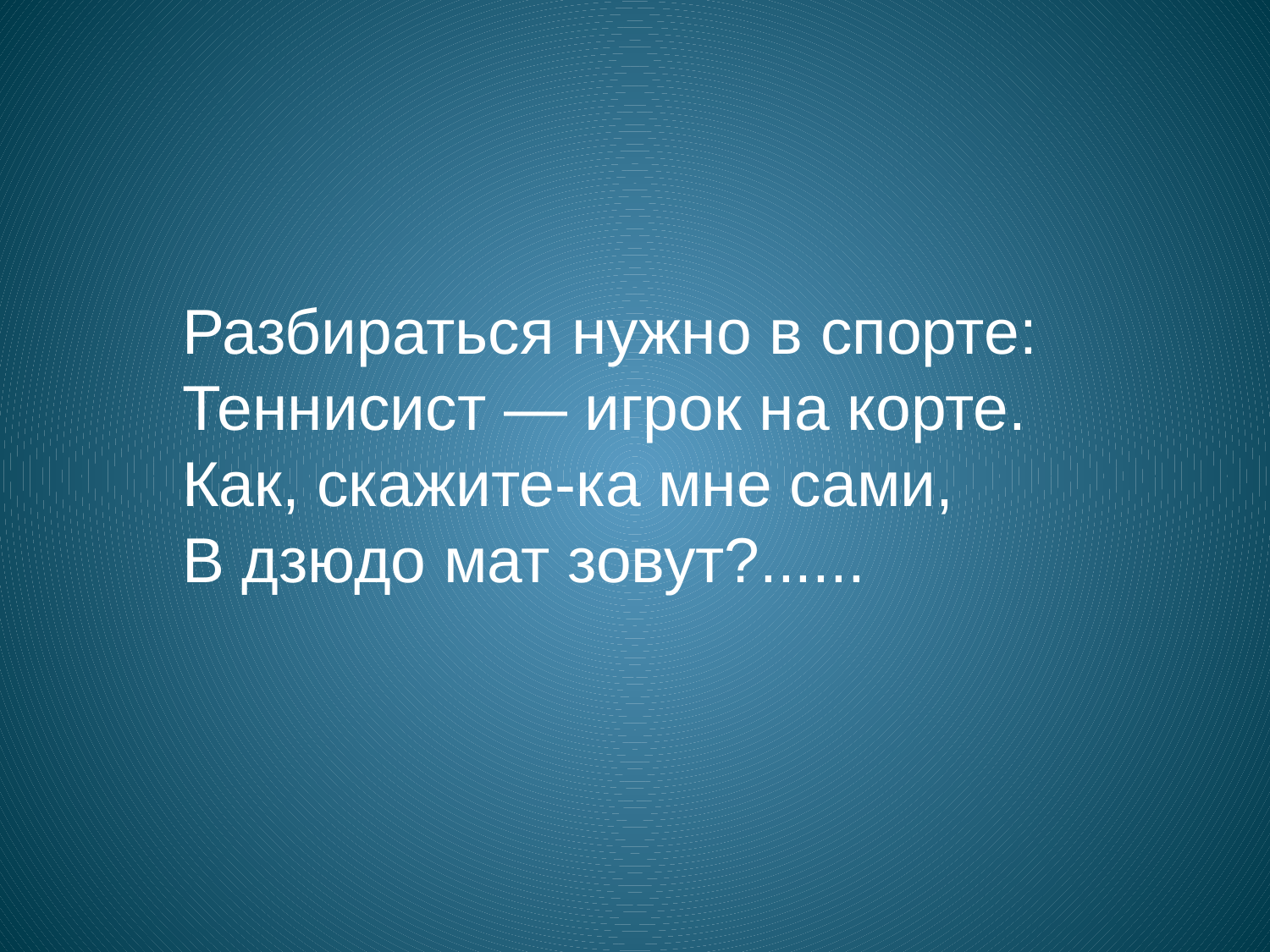

Разбираться нужно в спорте:
Теннисист — игрок на корте.
Как, скажите-ка мне сами,
В дзюдо мат зовут?......